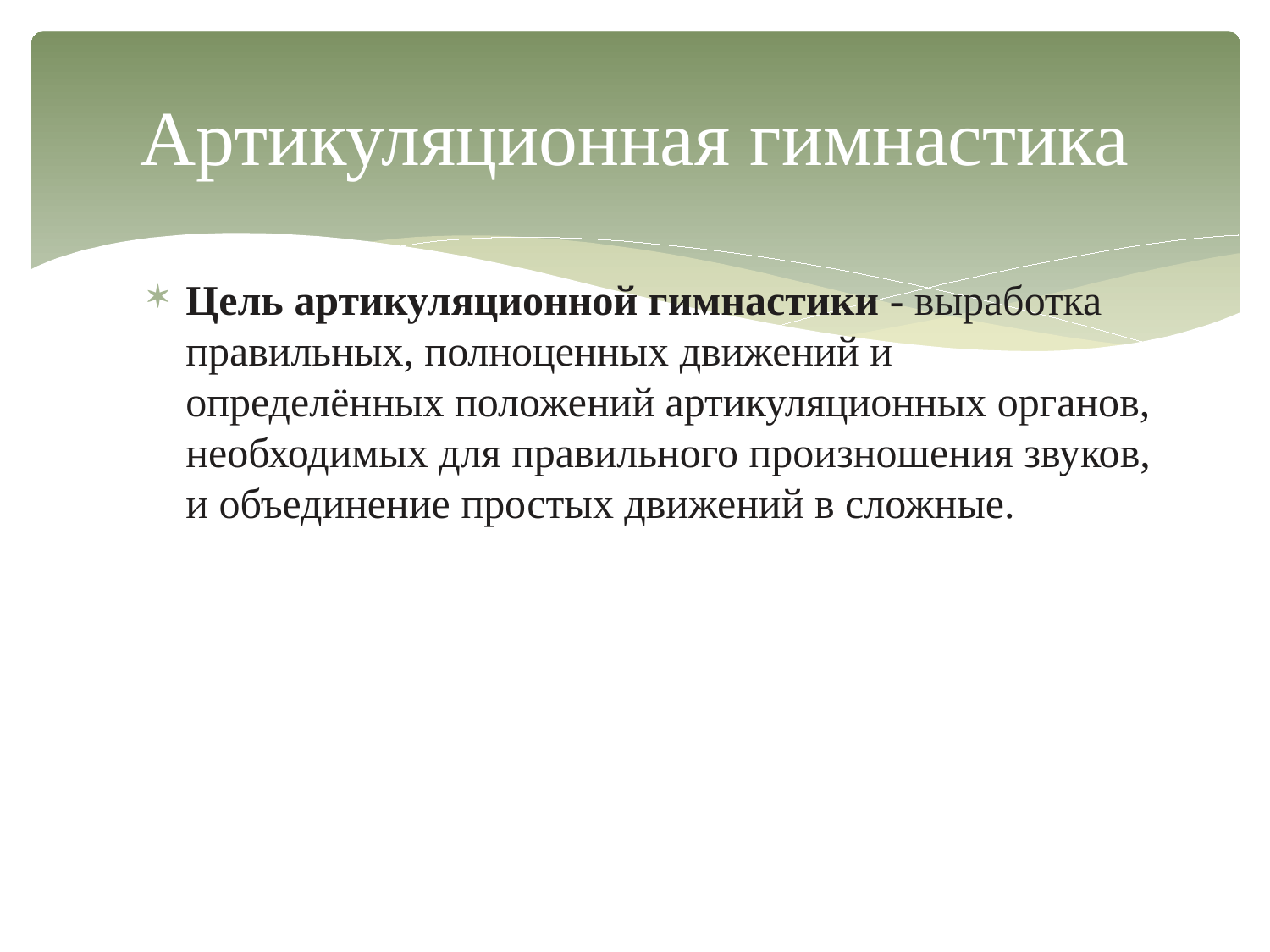

# Артикуляционная гимнастика
Цель артикуляционной гимнастики - выработка правильных, полноценных движений и определённых положений артикуляционных органов, необходимых для правильного произношения звуков, и объединение простых движений в сложные.